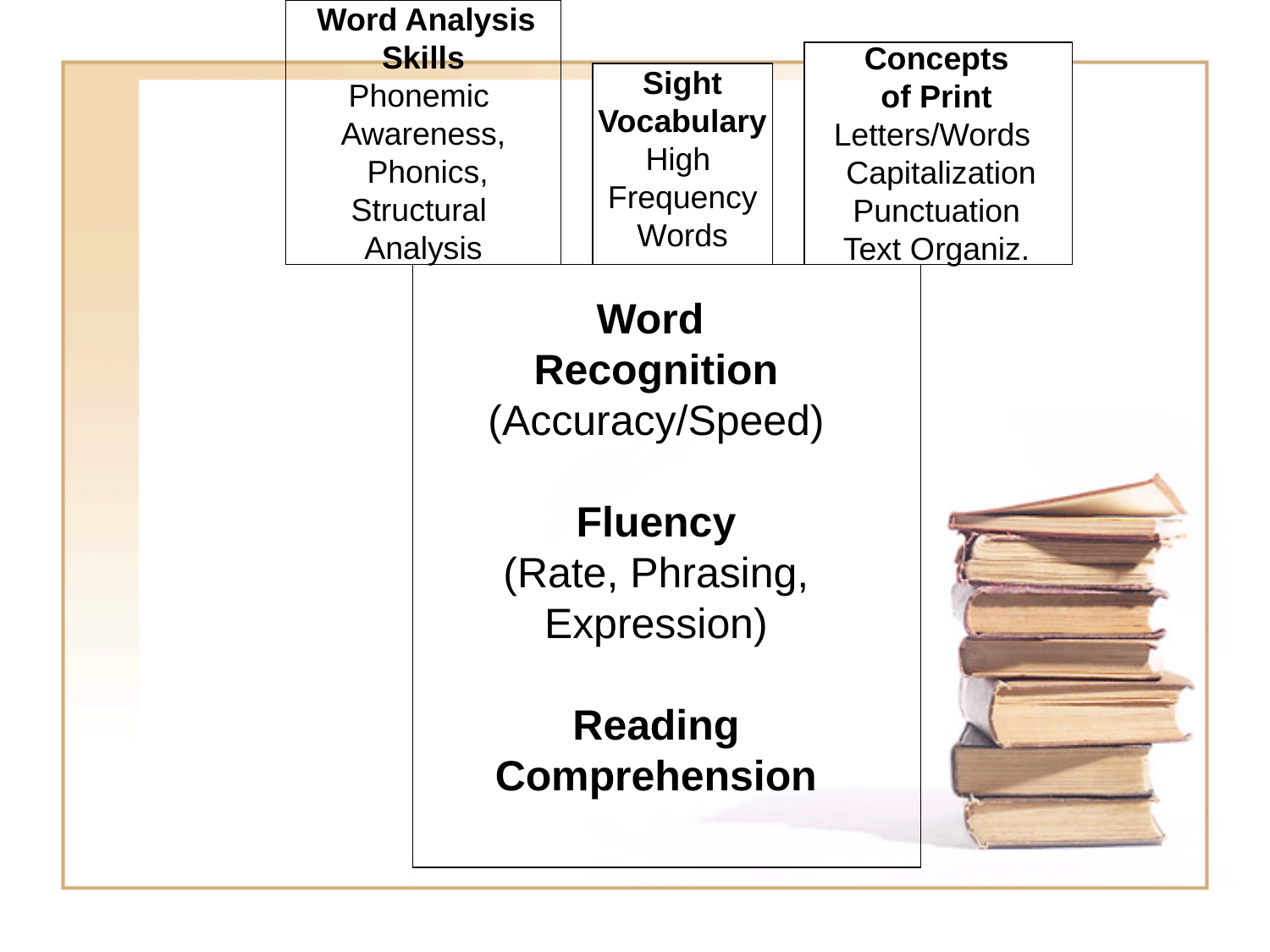

Word Analysis
Skills
Phonemic
Awareness,
 Phonics,
Structural
Analysis
Concepts
of Print
Letters/Words
 Capitalization
Punctuation
Text Organiz.

Sight
Vocabulary
High
Frequency
Words

Word
Recognition
(Accuracy/Speed)

Fluency
(Rate, Phrasing,
Expression)

Reading
Comprehension